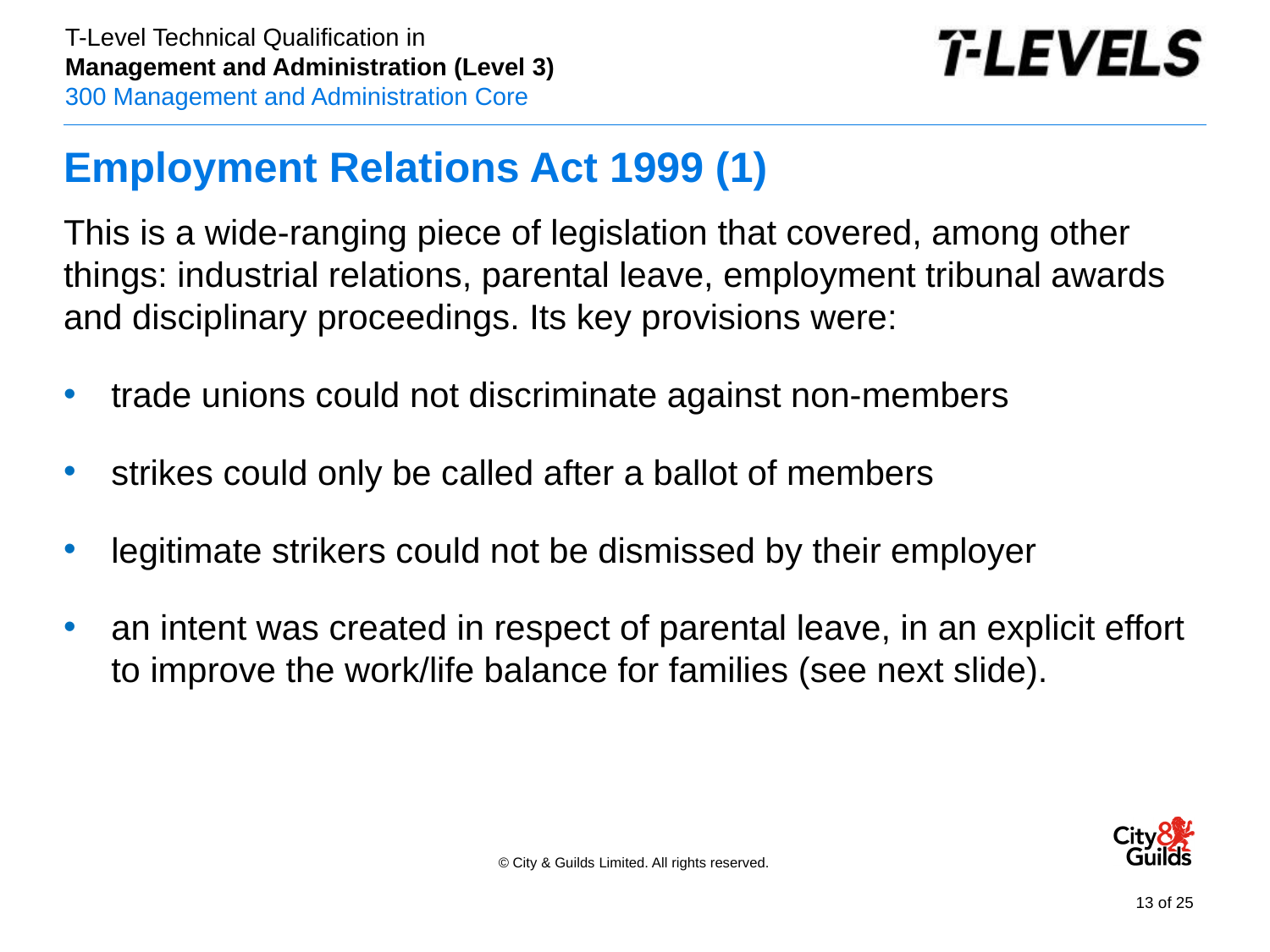

# Employment Relations Act 1999 (1)
This is a wide-ranging piece of legislation that covered, among other things: industrial relations, parental leave, employment tribunal awards and disciplinary proceedings. Its key provisions were:
trade unions could not discriminate against non-members
strikes could only be called after a ballot of members
legitimate strikers could not be dismissed by their employer
an intent was created in respect of parental leave, in an explicit effort to improve the work/life balance for families (see next slide).